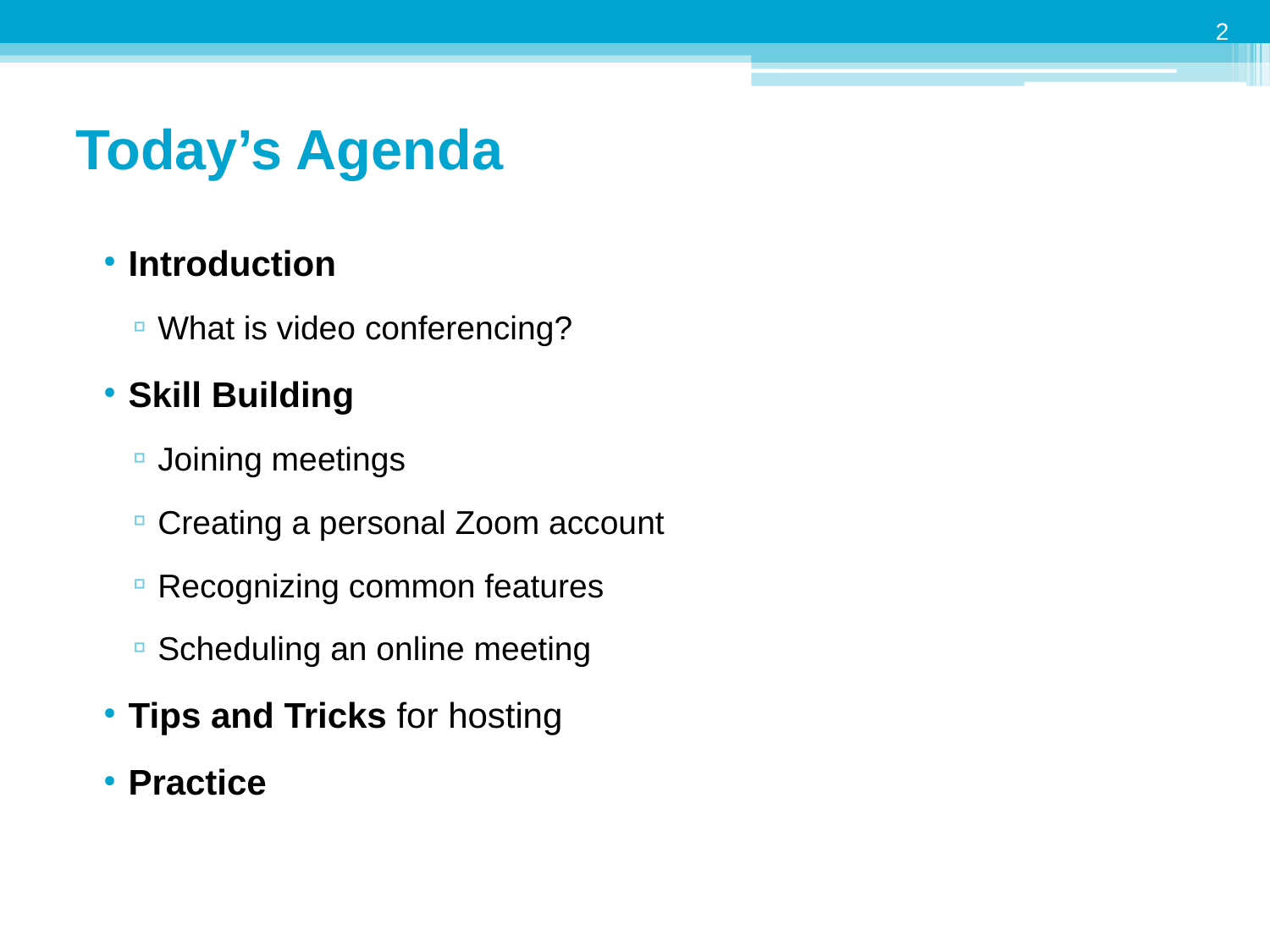

2
# Today’s Agenda
Introduction
What is video conferencing?
Skill Building
Joining meetings
Creating a personal Zoom account
Recognizing common features
Scheduling an online meeting
Tips and Tricks for hosting
Practice